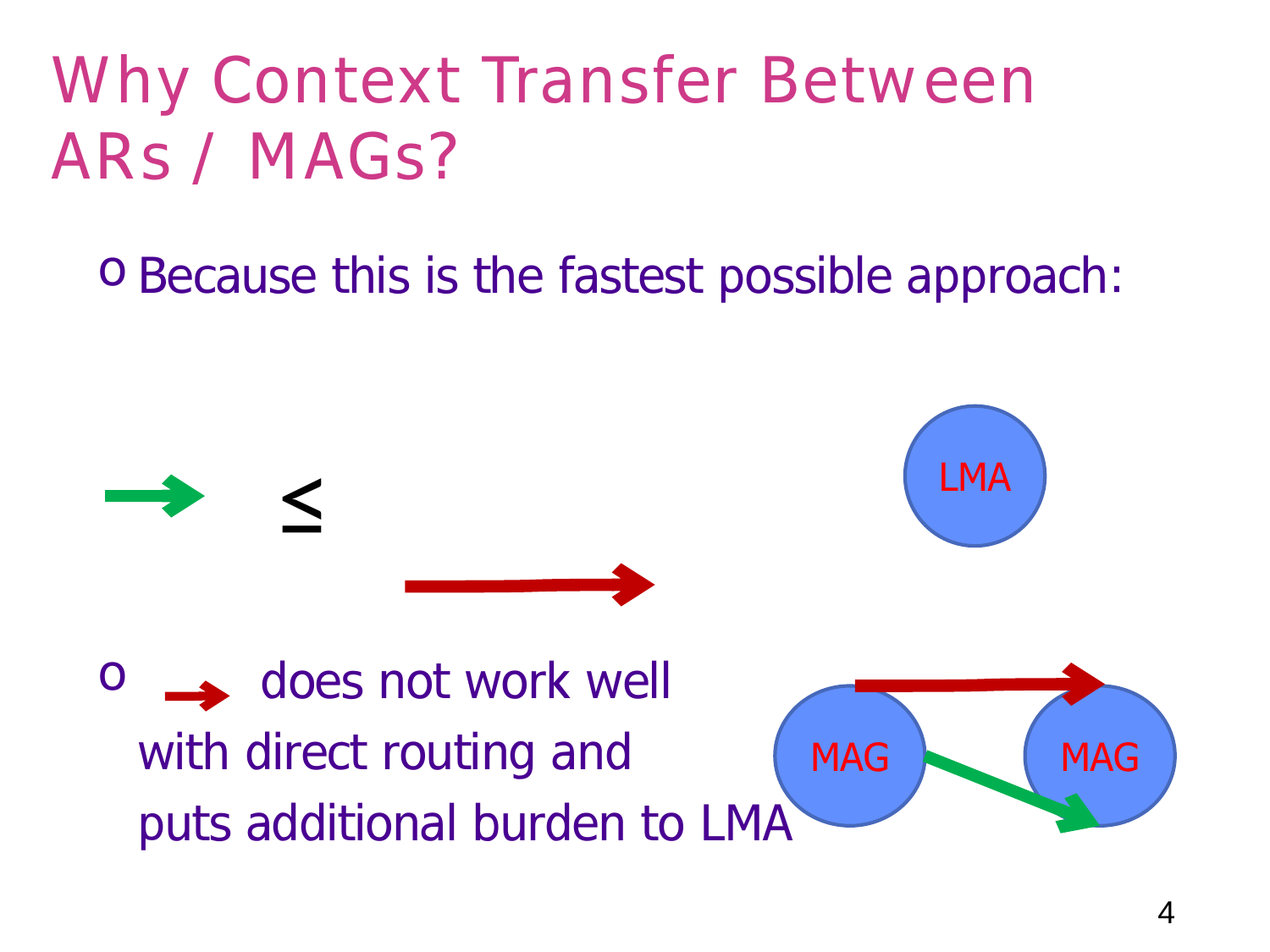

# Why Context Transfer Between ARs / MAGs?
Because this is the fastest possible approach:

        does not work well
with direct routing and
puts additional burden to LMA
LMA
MAG
MAG
≤
4